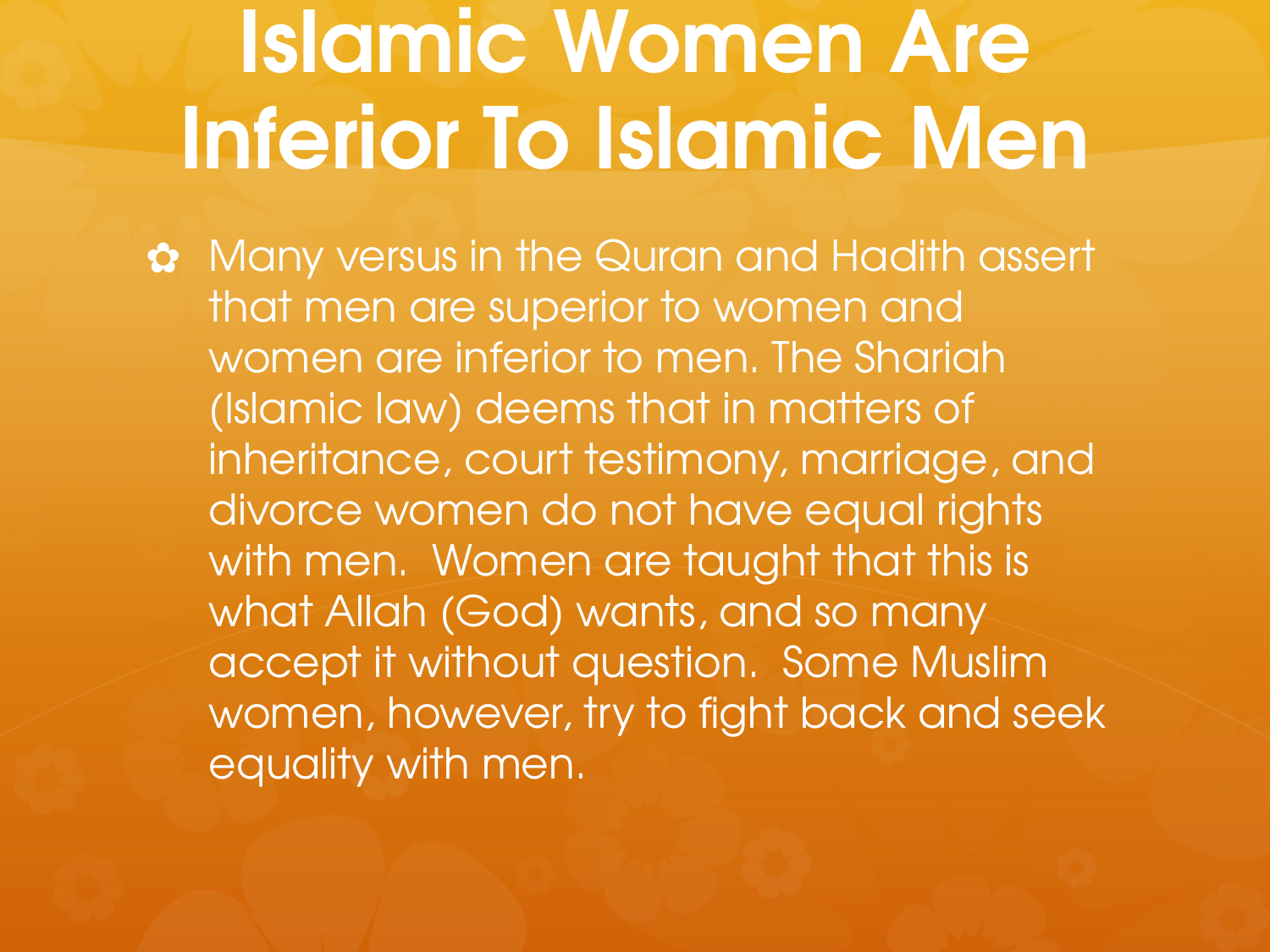

# Islamic Women Are Inferior To Islamic Men
Many versus in the Quran and Hadith assert that men are superior to women and women are inferior to men. The Shariah (Islamic law) deems that in matters of  inheritance, court testimony, marriage, and divorce women do not have equal rights with men.  Women are taught that this is what Allah (God) wants, and so many accept it without question.  Some Muslim women, however, try to fight back and seek equality with men.